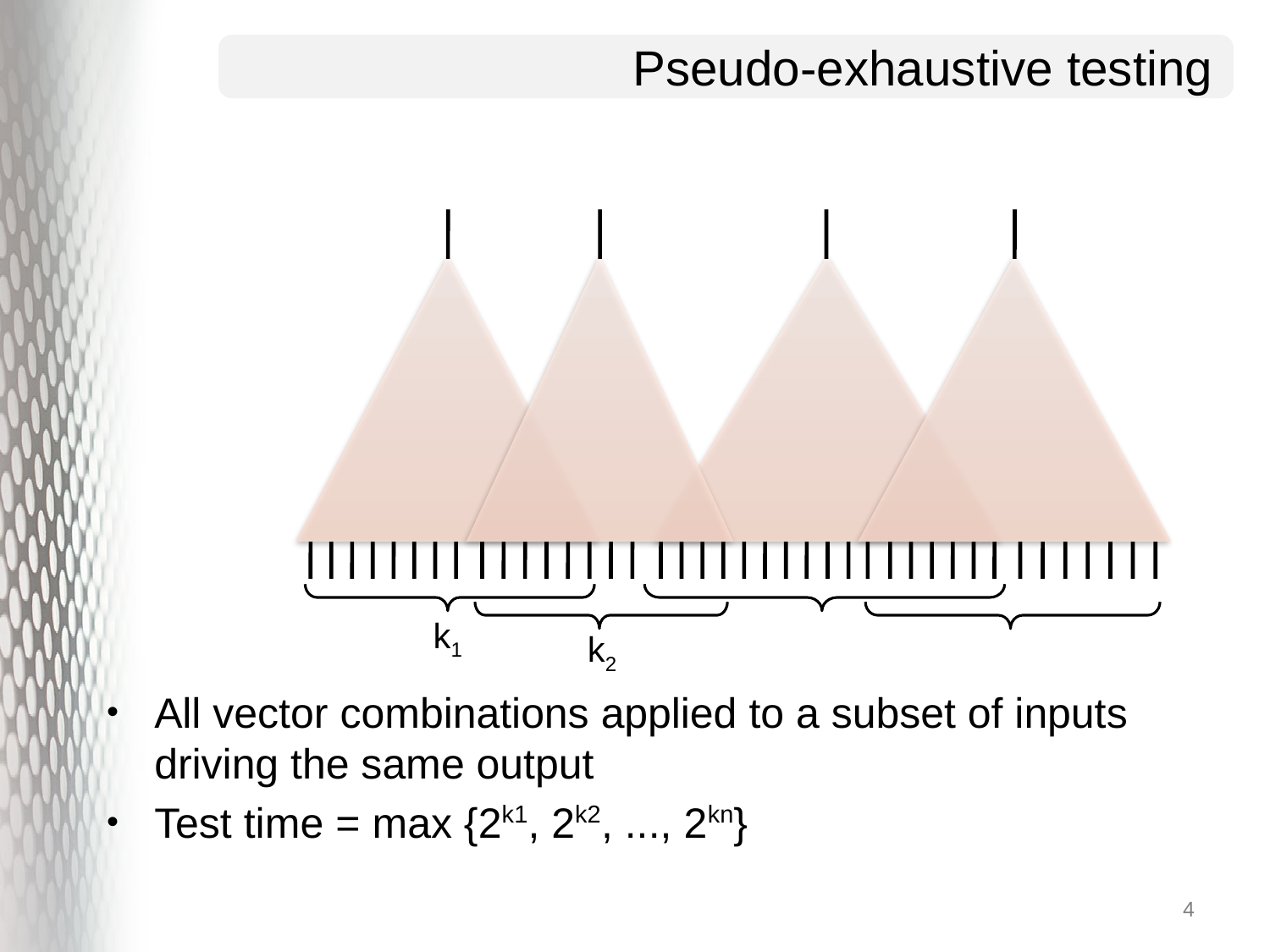

# Pseudo-exhaustive testing

k1
k2
All vector combinations applied to a subset of inputs driving the same output
Test time = max {2k1, 2k2, ..., 2kn}